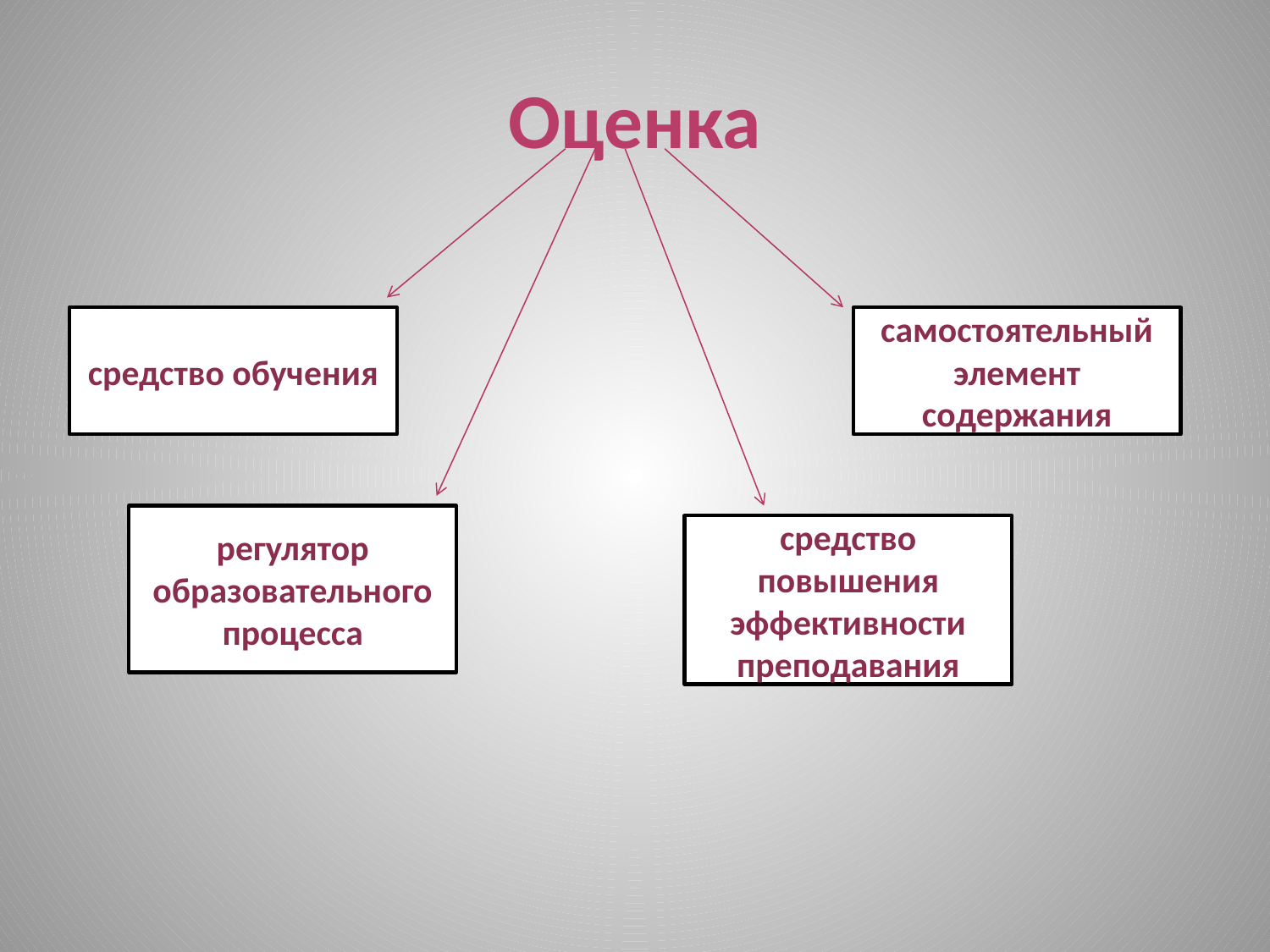

# Оценка
средство обучения
самостоятельный элемент содержания
регулятор образовательного процесса
средство повышения эффективности преподавания